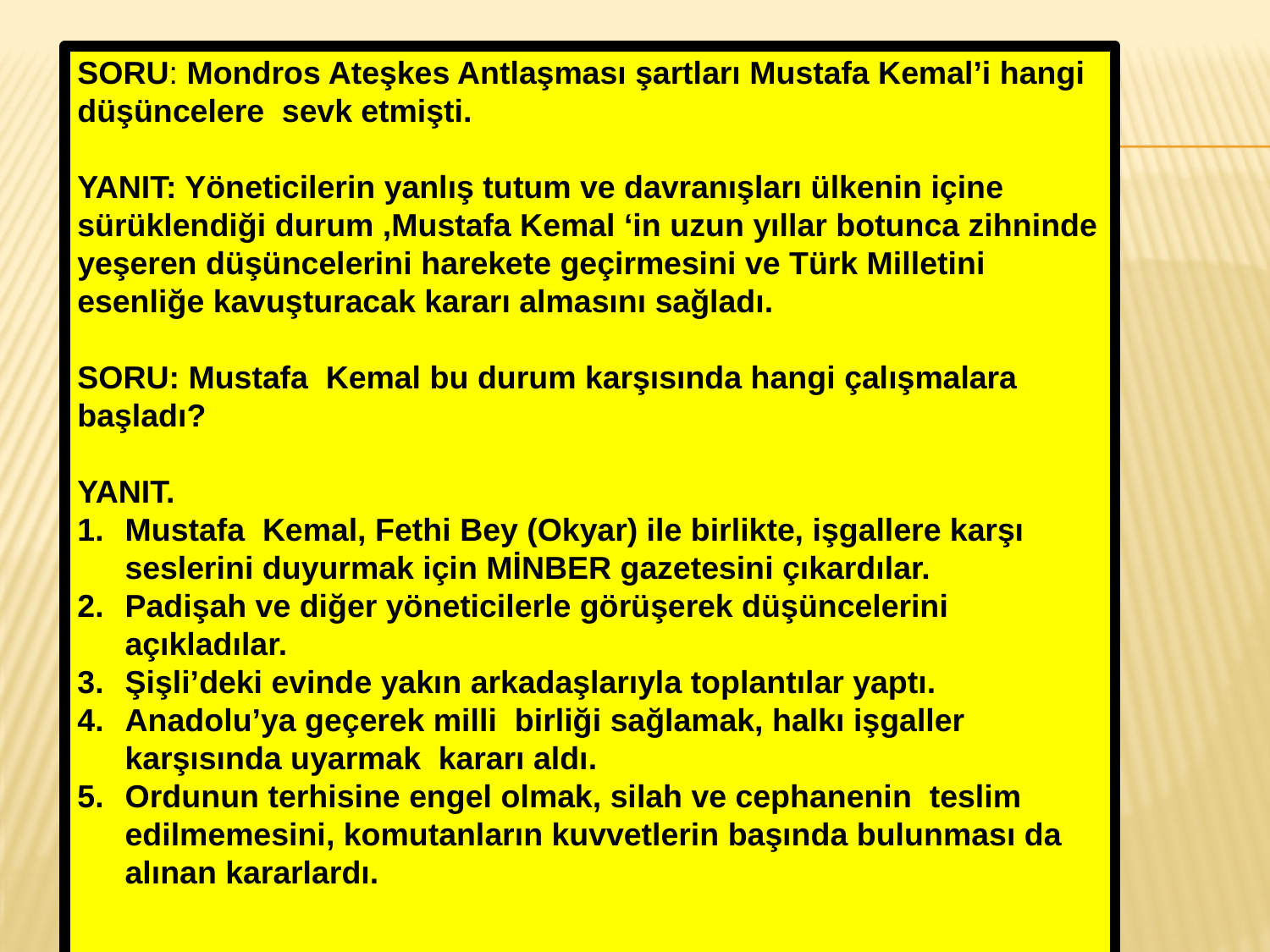

SORU: Mondros Ateşkes Antlaşması şartları Mustafa Kemal’i hangi düşüncelere  sevk etmişti.

YANIT: Yöneticilerin yanlış tutum ve davranışları ülkenin içine  sürüklendiği durum ,Mustafa Kemal ‘in uzun yıllar botunca zihninde yeşeren düşüncelerini harekete geçirmesini ve Türk Milletini esenliğe kavuşturacak kararı almasını sağladı.

SORU: Mustafa  Kemal bu durum karşısında hangi çalışmalara başladı?

YANIT.
Mustafa  Kemal, Fethi Bey (Okyar) ile birlikte, işgallere karşı seslerini duyurmak için MİNBER gazetesini çıkardılar.
Padişah ve diğer yöneticilerle görüşerek düşüncelerini açıkladılar.
Şişli’deki evinde yakın arkadaşlarıyla toplantılar yaptı.
Anadolu’ya geçerek milli  birliği sağlamak, halkı işgaller karşısında uyarmak  kararı aldı.
Ordunun terhisine engel olmak, silah ve cephanenin  teslim edilmemesini, komutanların kuvvetlerin başında bulunması da alınan kararlardı.